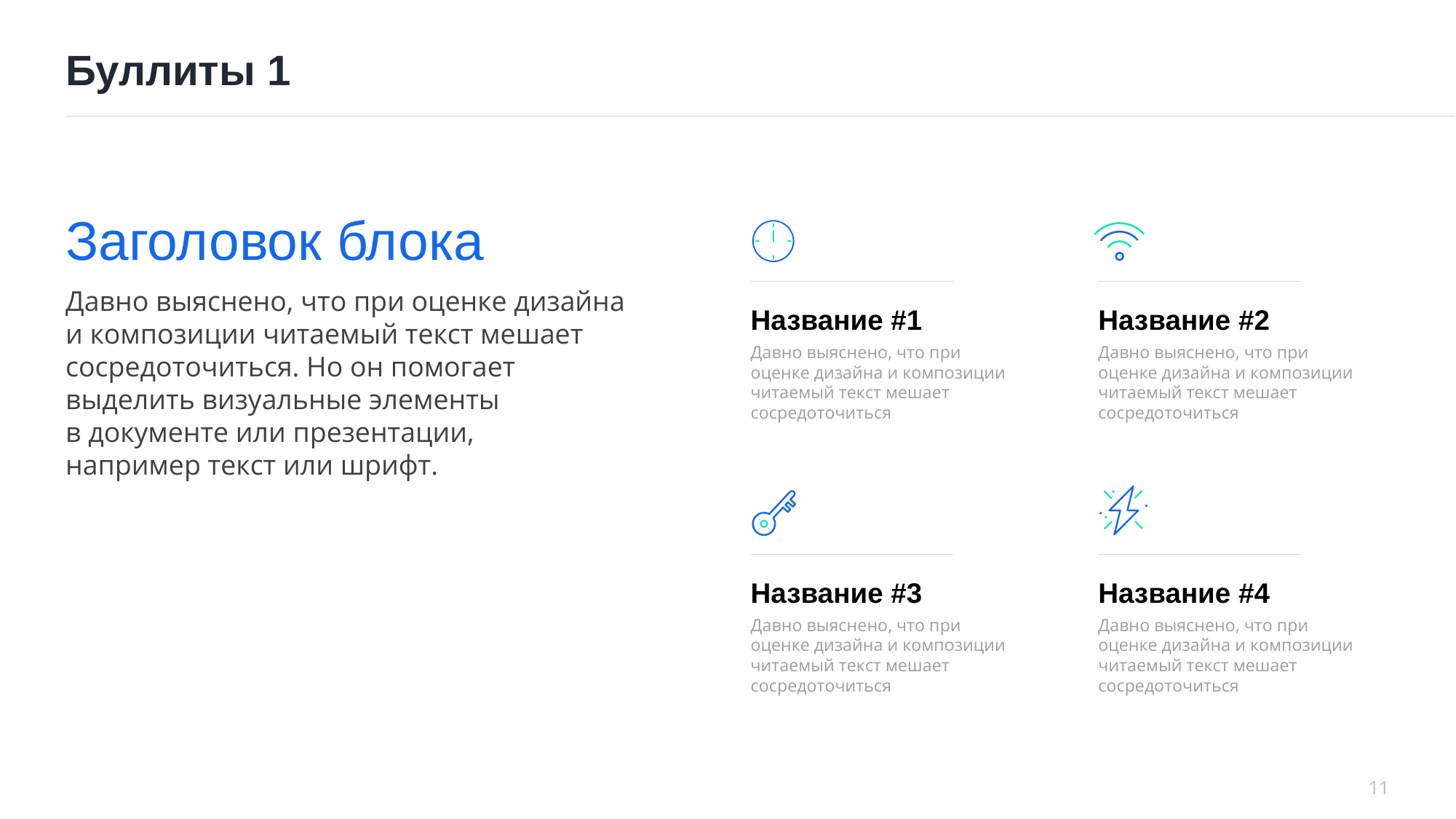

# Буллиты 1
Заголовок блока
Давно выяснено, что при оценке дизайна и композиции читаемый текст мешает сосредоточиться. Но он помогает выделить визуальные элементы
в документе или презентации,
например текст или шрифт.

Название #1
Давно выяснено, что при оценке дизайна и композиции читаемый текст мешает сосредоточиться
Название #2
Давно выяснено, что при оценке дизайна и композиции читаемый текст мешает сосредоточиться

Название #3
Давно выяснено, что при оценке дизайна и композиции читаемый текст мешает сосредоточиться
Название #4
Давно выяснено, что при оценке дизайна и композиции читаемый текст мешает сосредоточиться
11